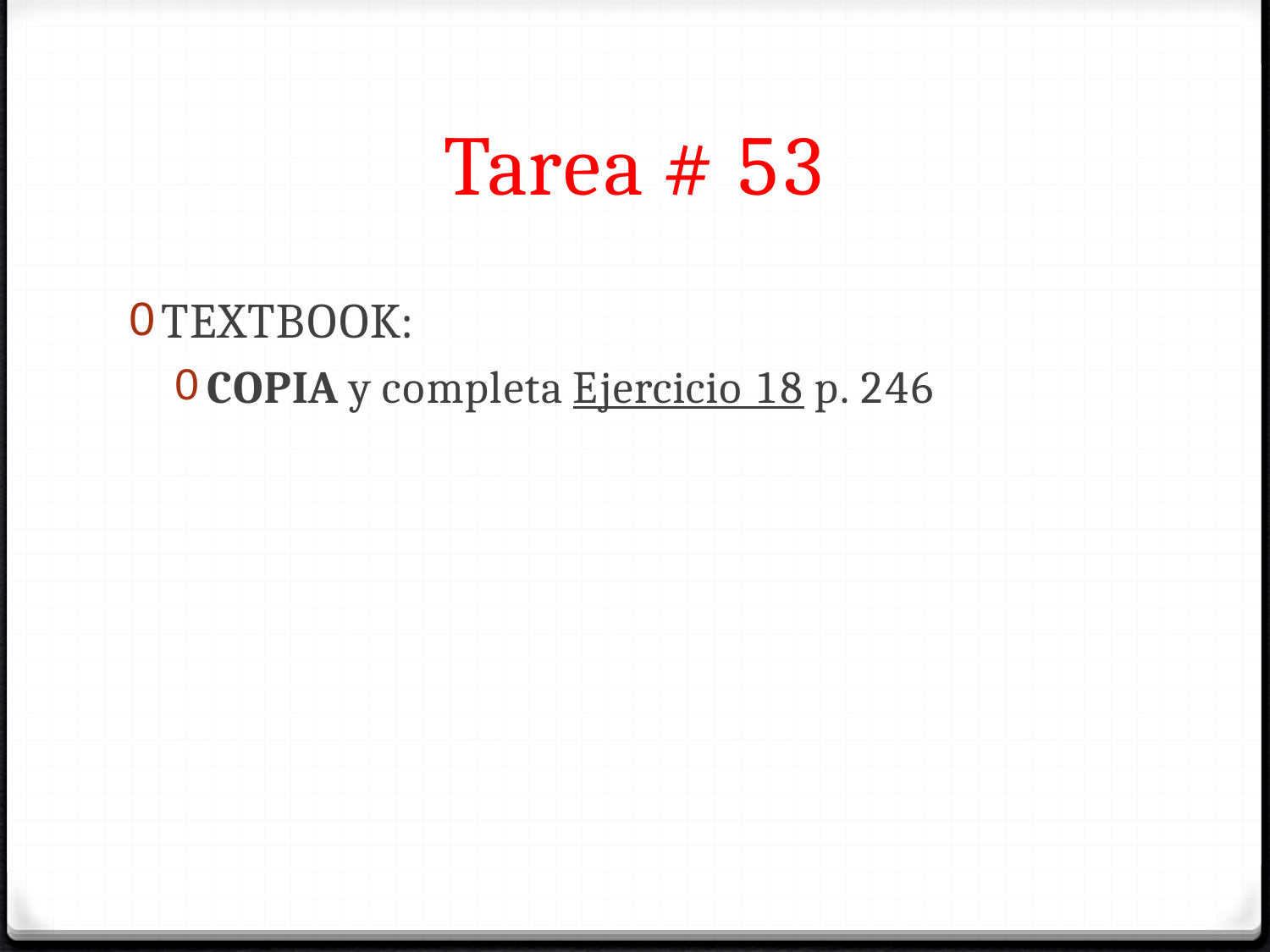

# Tarea # 53
TEXTBOOK:
COPIA y completa Ejercicio 18 p. 246